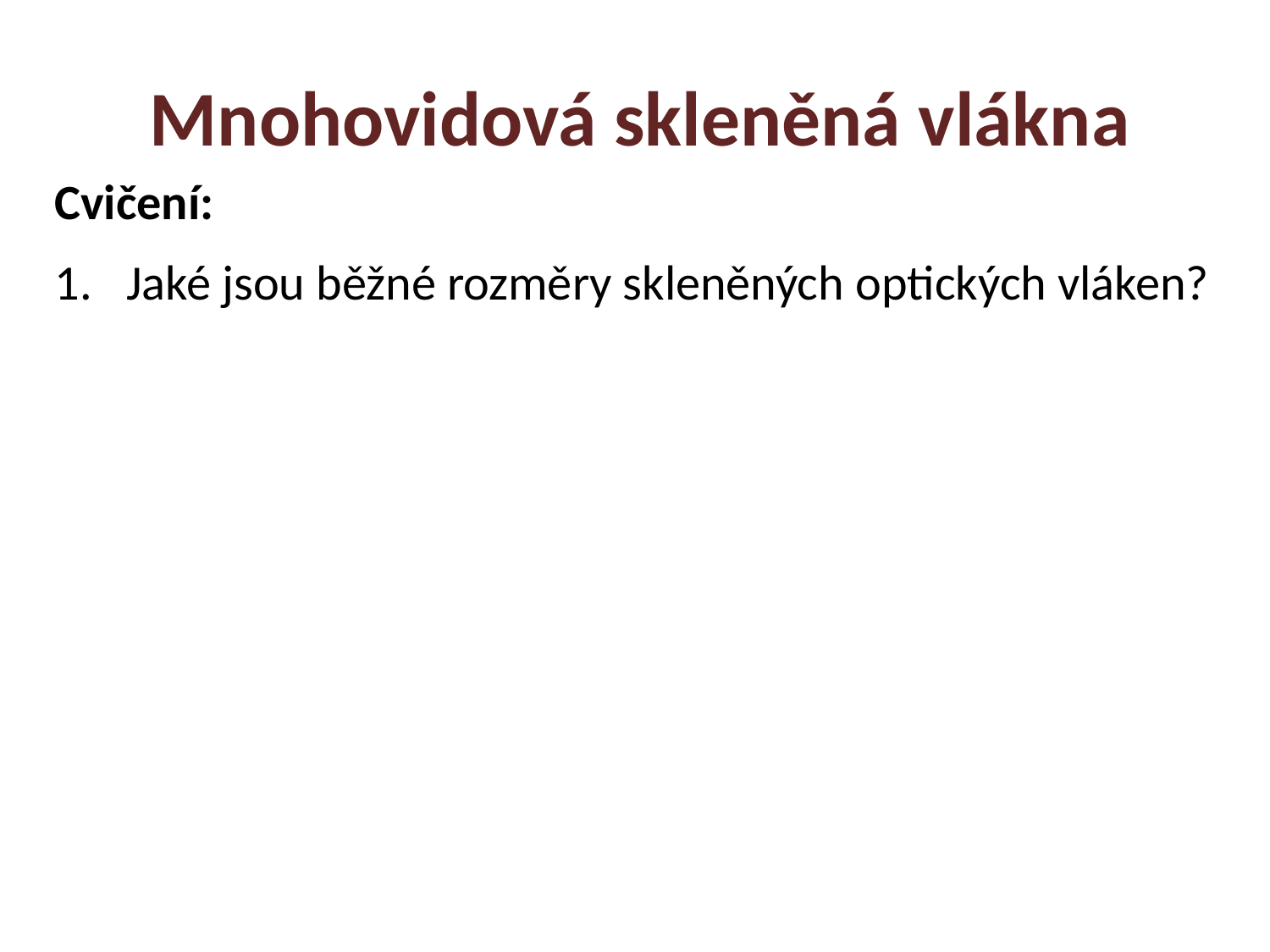

Mnohovidová skleněná vlákna
Cvičení:
Jaké jsou běžné rozměry skleněných optických vláken?